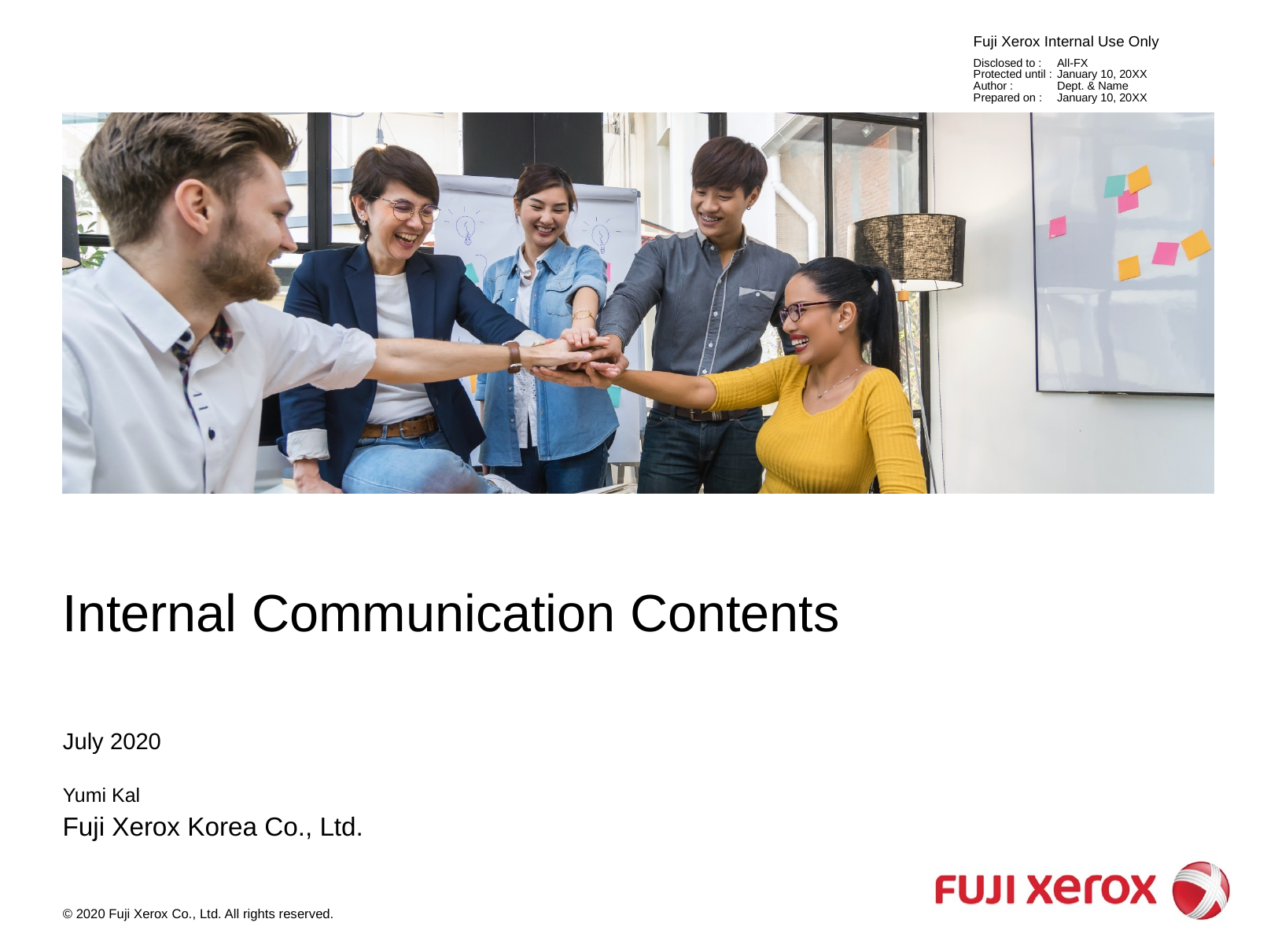

# Internal Communication Contents
July 2020
Yumi Kal
Fuji Xerox Korea Co., Ltd.